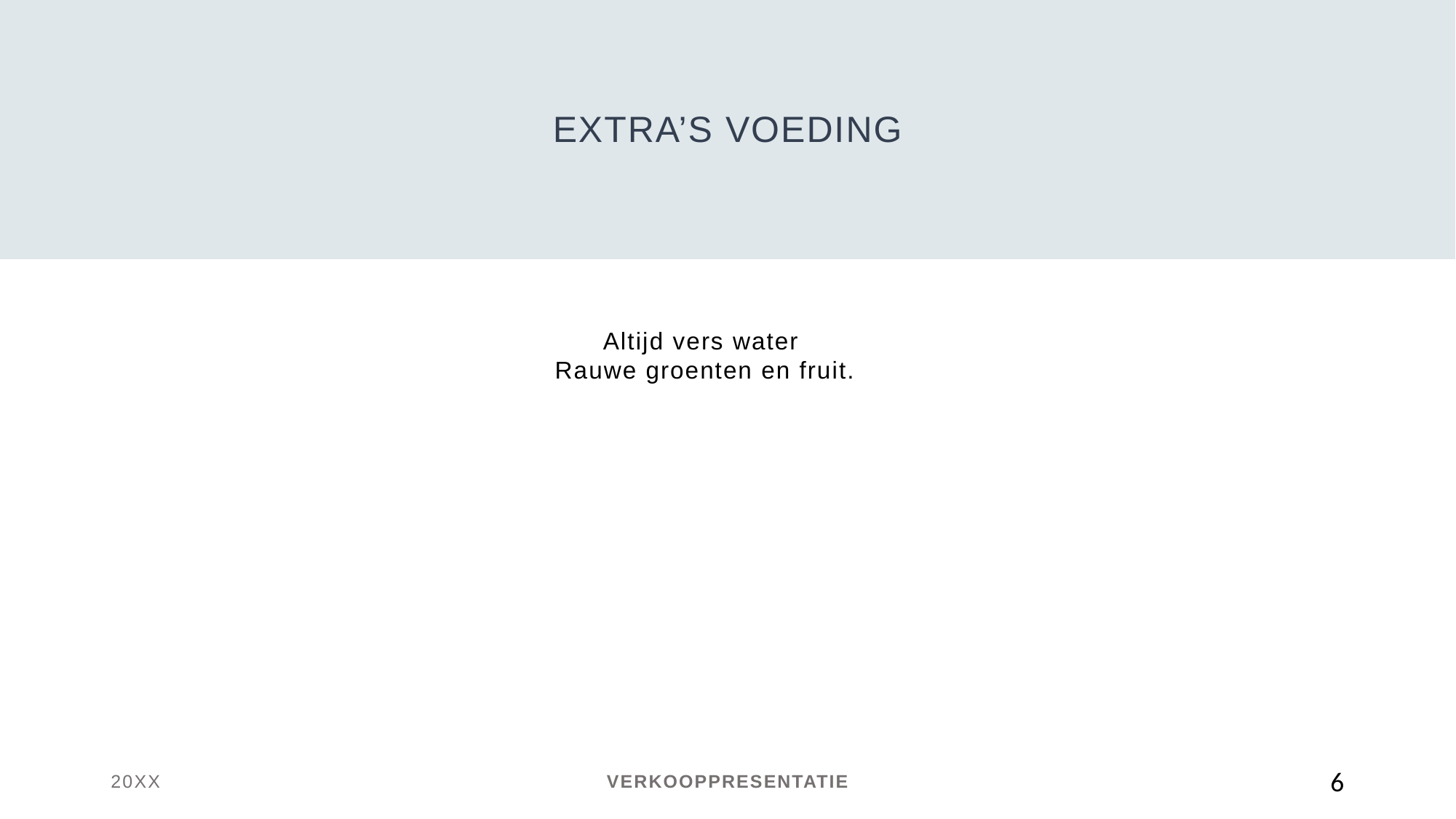

# Extra’s voeding
Altijd vers water
Rauwe groenten en fruit.
20XX
Verkooppresentatie
6